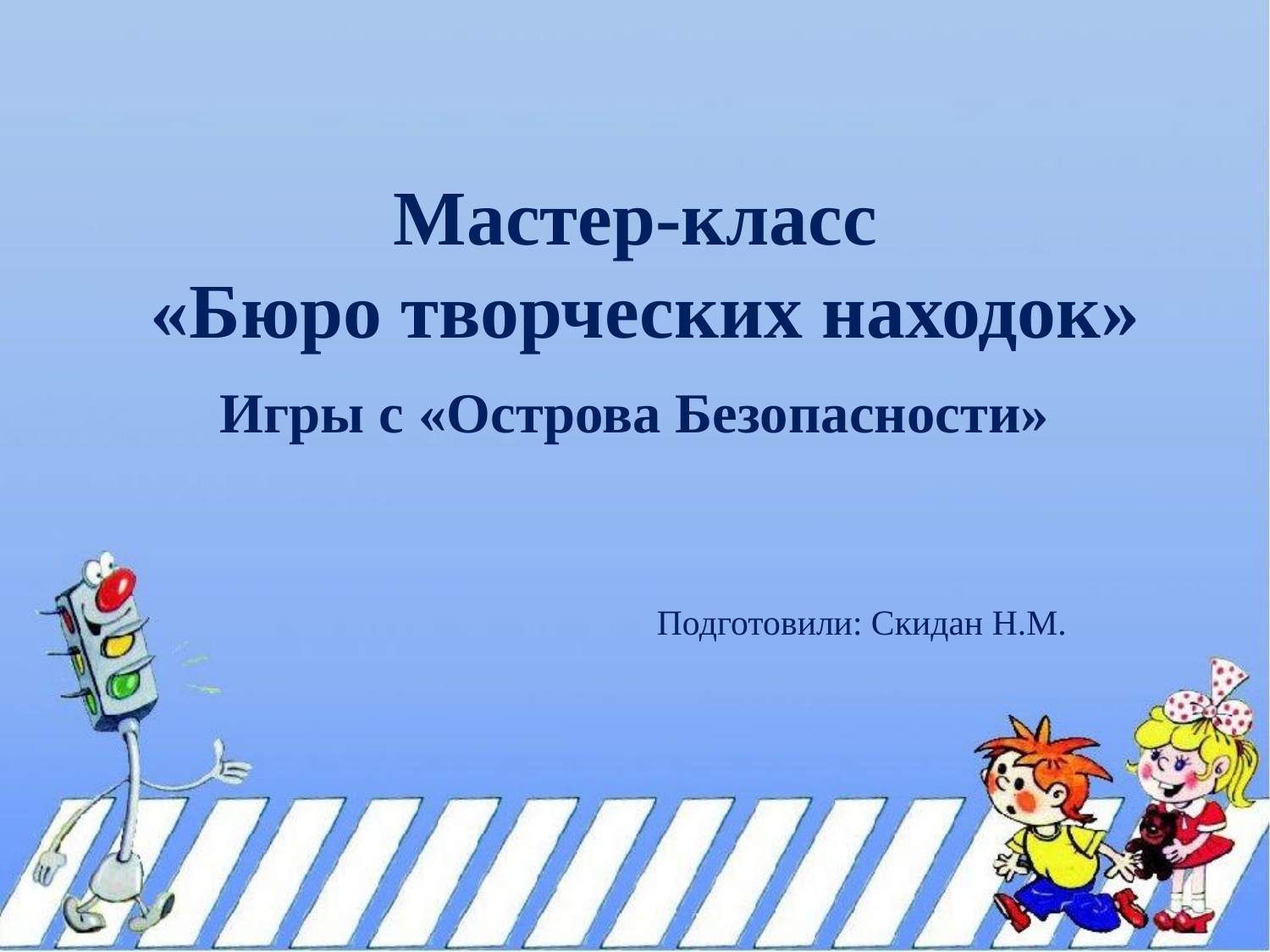

# Мастер-класс «Бюро творческих находок»
Игры с «Острова Безопасности»

Подготовили: Скидан Н.М.